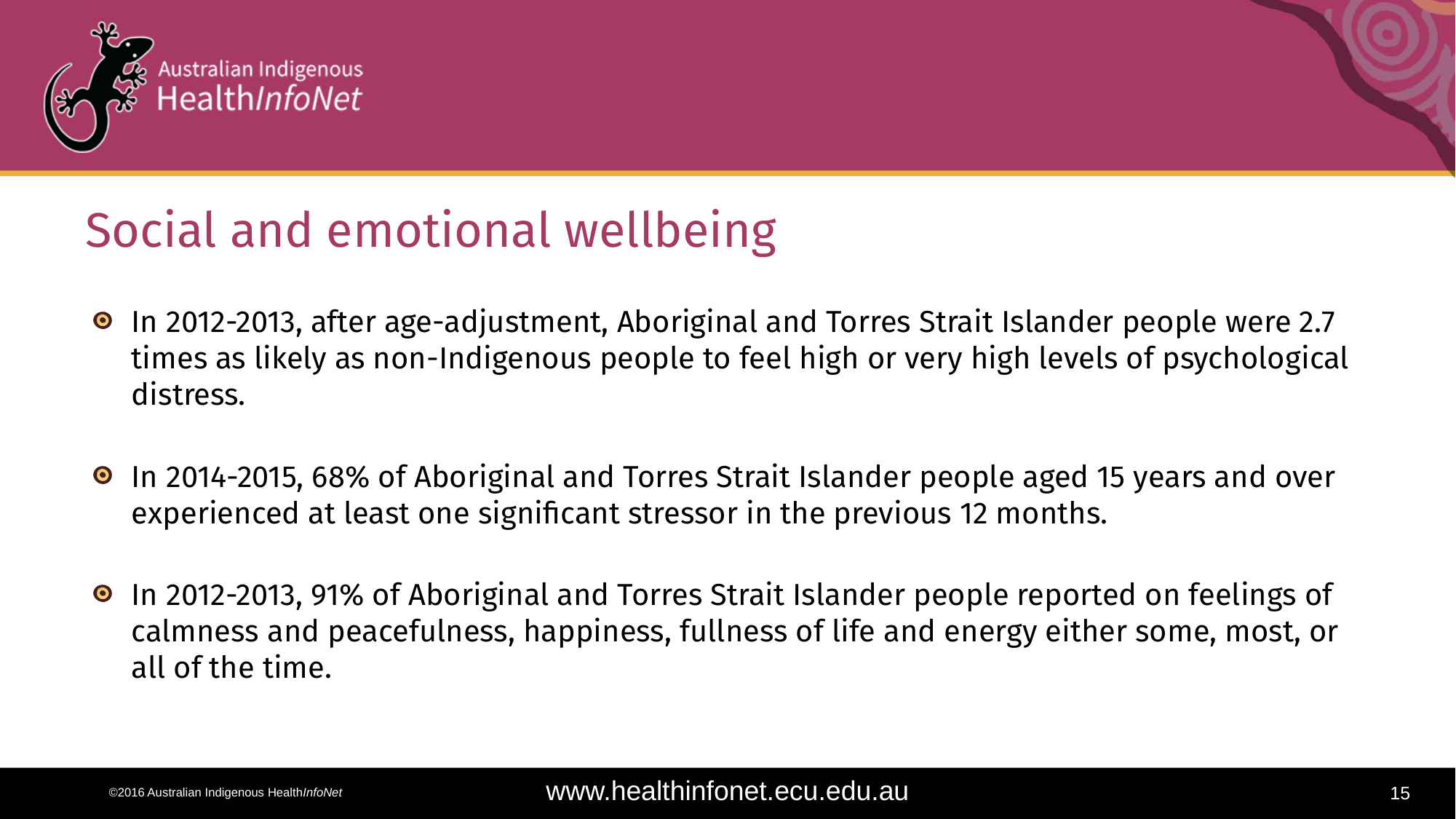

# Social and emotional wellbeing
In 2012-2013, after age-adjustment, Aboriginal and Torres Strait Islander people were 2.7 times as likely as non-Indigenous people to feel high or very high levels of psychological distress.
In 2014-2015, 68% of Aboriginal and Torres Strait Islander people aged 15 years and over experienced at least one significant stressor in the previous 12 months.
In 2012-2013, 91% of Aboriginal and Torres Strait Islander people reported on feelings of calmness and peacefulness, happiness, fullness of life and energy either some, most, or all of the time.